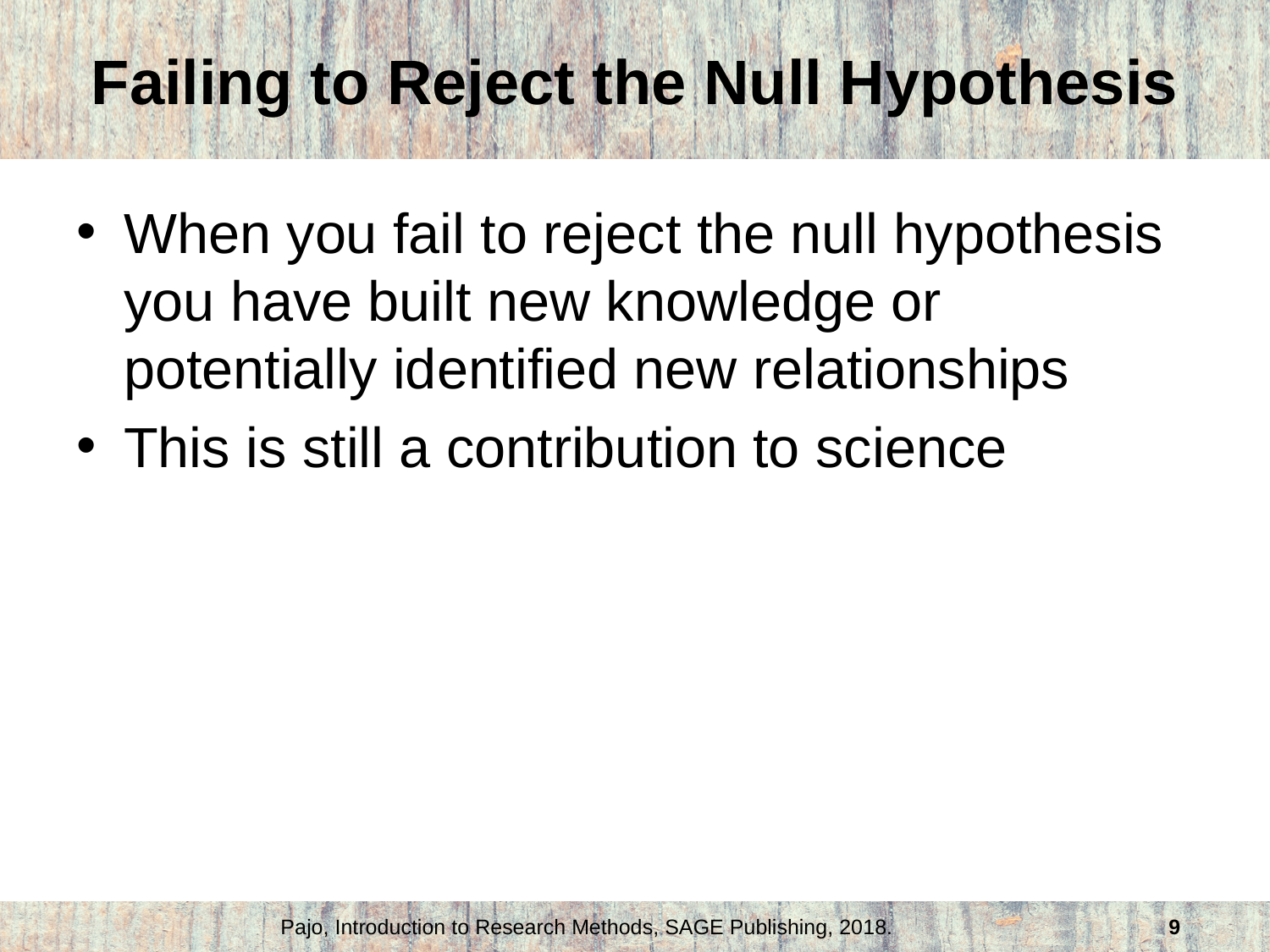

# Failing to Reject the Null Hypothesis
When you fail to reject the null hypothesis you have built new knowledge or potentially identified new relationships
This is still a contribution to science

Pajo, Introduction to Research Methods, SAGE Publishing, 2018.
9